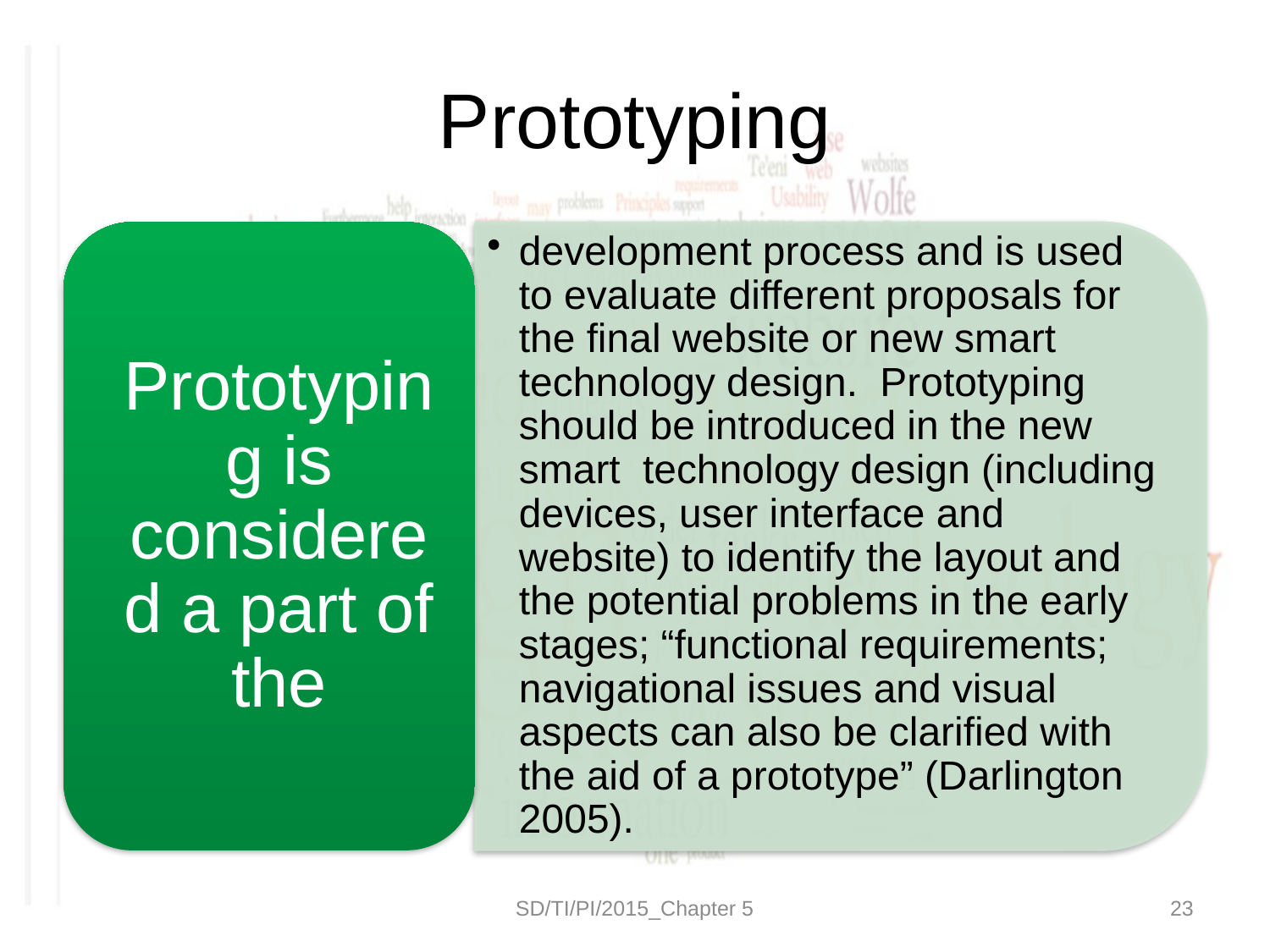

# Prototyping
development process and is used to evaluate different proposals for the final website or new smart technology design.  Prototyping should be introduced in the new smart  technology design (including devices, user interface and website) to identify the layout and the potential problems in the early stages; “functional requirements; navigational issues and visual aspects can also be clarified with the aid of a prototype” (Darlington 2005).
Prototyping is considered a part of the
SD/TI/PI/2015_Chapter 5
23